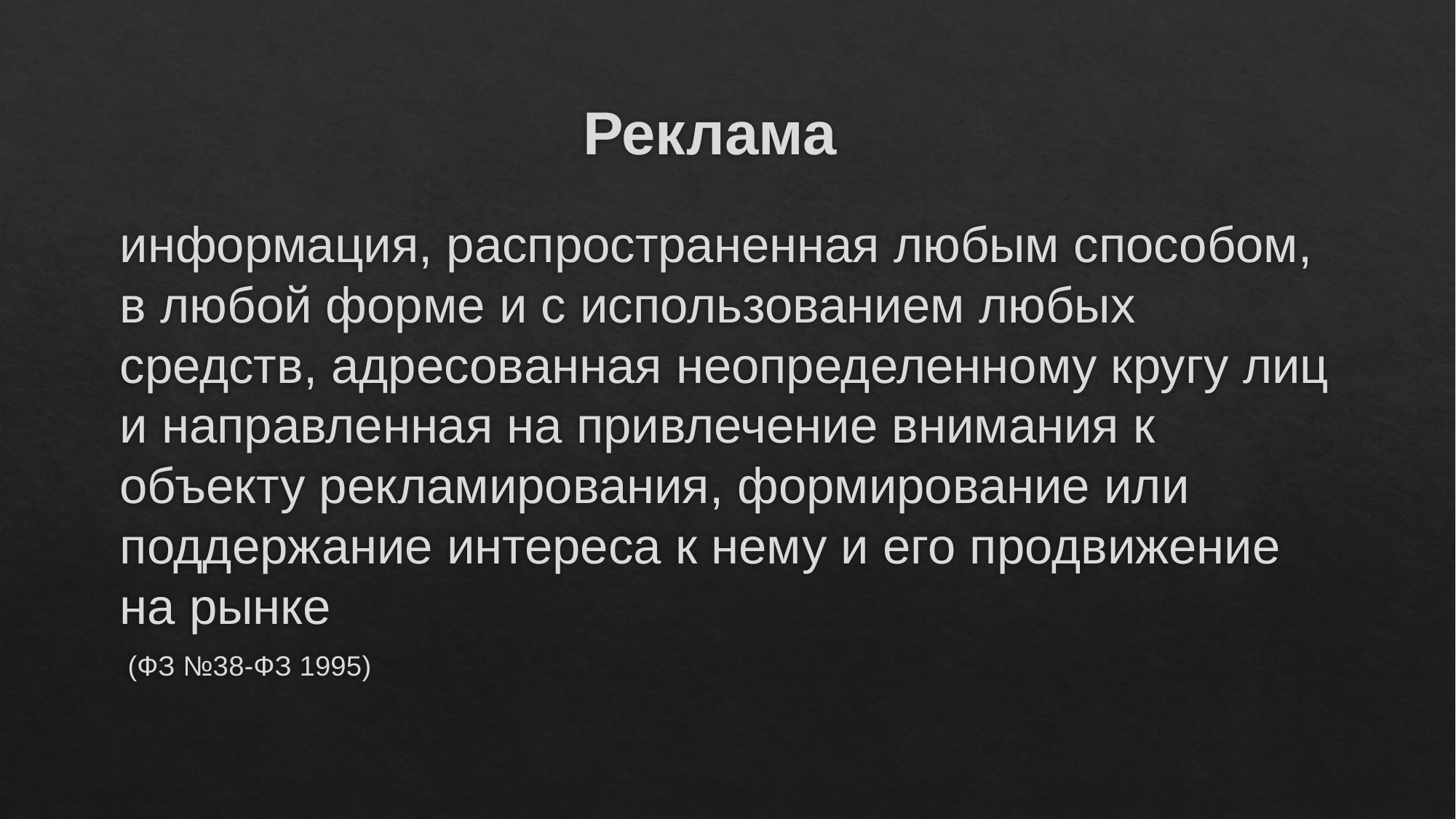

# Реклама
информация, распространенная любым способом, в любой форме и с использованием любых средств, адресованная неопределенному кругу лиц и направленная на привлечение внимания к объекту рекламирования, формирование или поддержание интереса к нему и его продвижение на рынке
 (ФЗ №38-ФЗ 1995)